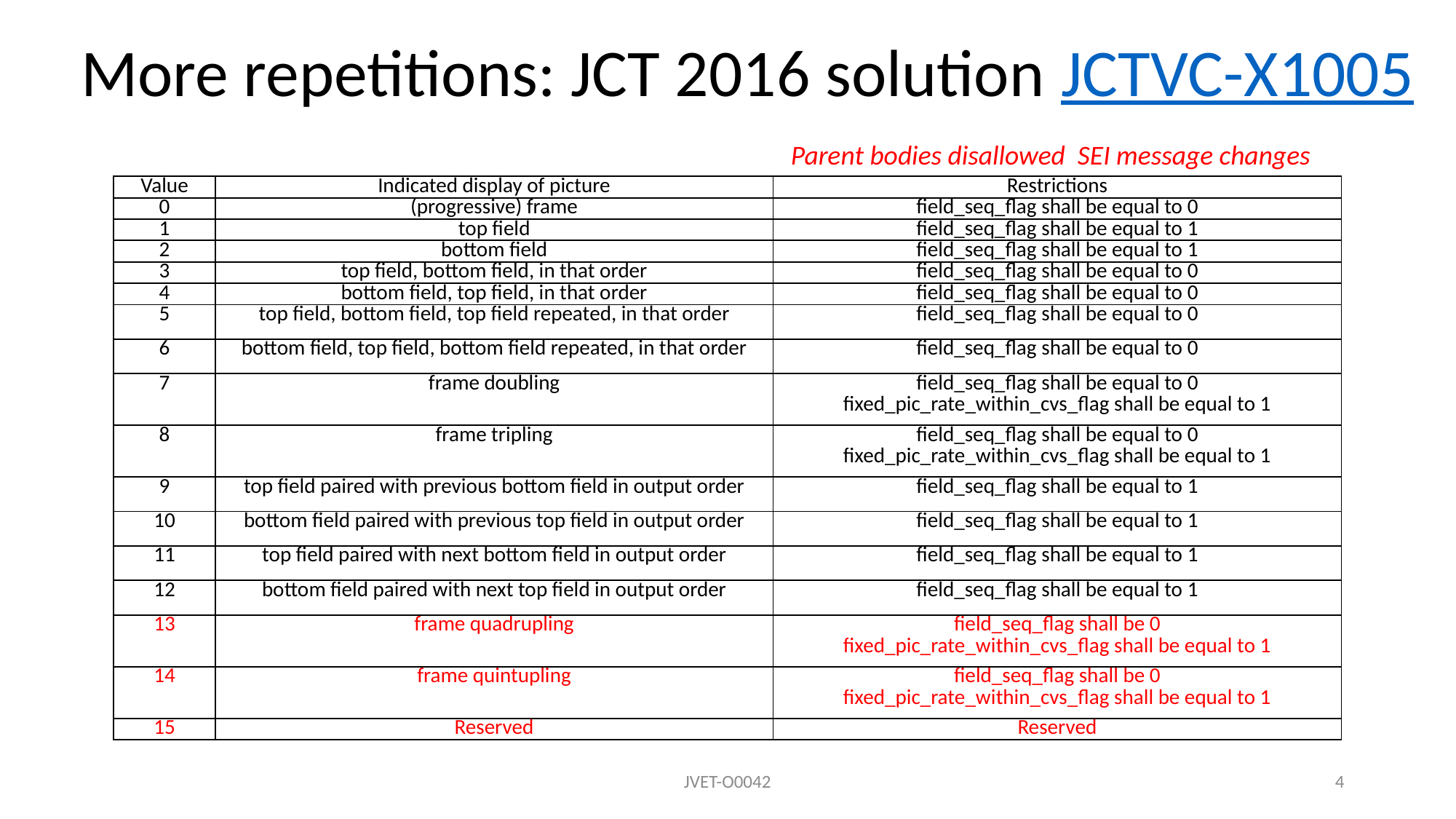

# More repetitions: JCT 2016 solution JCTVC-X1005
Parent bodies disallowed  SEI message changes
| Value | Indicated display of picture | Restrictions |
| --- | --- | --- |
| 0 | (progressive) frame | field\_seq\_flag shall be equal to 0 |
| 1 | top field | field\_seq\_flag shall be equal to 1 |
| 2 | bottom field | field\_seq\_flag shall be equal to 1 |
| 3 | top field, bottom field, in that order | field\_seq\_flag shall be equal to 0 |
| 4 | bottom field, top field, in that order | field\_seq\_flag shall be equal to 0 |
| 5 | top field, bottom field, top field repeated, in that order | field\_seq\_flag shall be equal to 0 |
| 6 | bottom field, top field, bottom field repeated, in that order | field\_seq\_flag shall be equal to 0 |
| 7 | frame doubling | field\_seq\_flag shall be equal to 0 fixed\_pic\_rate\_within\_cvs\_flag shall be equal to 1 |
| 8 | frame tripling | field\_seq\_flag shall be equal to 0 fixed\_pic\_rate\_within\_cvs\_flag shall be equal to 1 |
| 9 | top field paired with previous bottom field in output order | field\_seq\_flag shall be equal to 1 |
| 10 | bottom field paired with previous top field in output order | field\_seq\_flag shall be equal to 1 |
| 11 | top field paired with next bottom field in output order | field\_seq\_flag shall be equal to 1 |
| 12 | bottom field paired with next top field in output order | field\_seq\_flag shall be equal to 1 |
| 13 | frame quadrupling | field\_seq\_flag shall be 0 fixed\_pic\_rate\_within\_cvs\_flag shall be equal to 1 |
| 14 | frame quintupling | field\_seq\_flag shall be 0 fixed\_pic\_rate\_within\_cvs\_flag shall be equal to 1 |
| 15 | Reserved | Reserved |
JVET-O0042
4